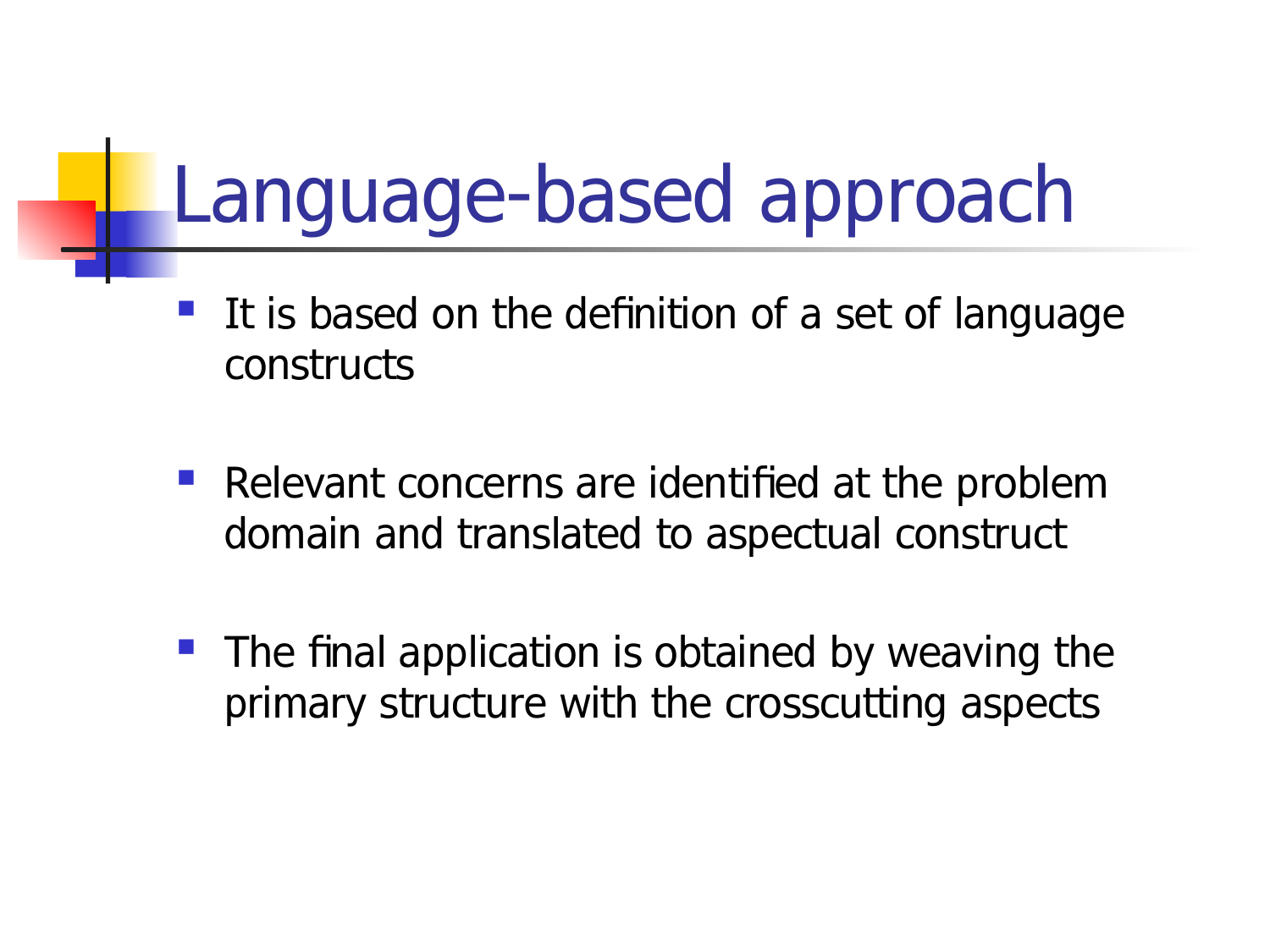

# Language-based approach
It is based on the definition of a set of language constructs

Relevant concerns are identified at the problem domain and translated to aspectual construct

The final application is obtained by weaving the primary structure with the crosscutting aspects